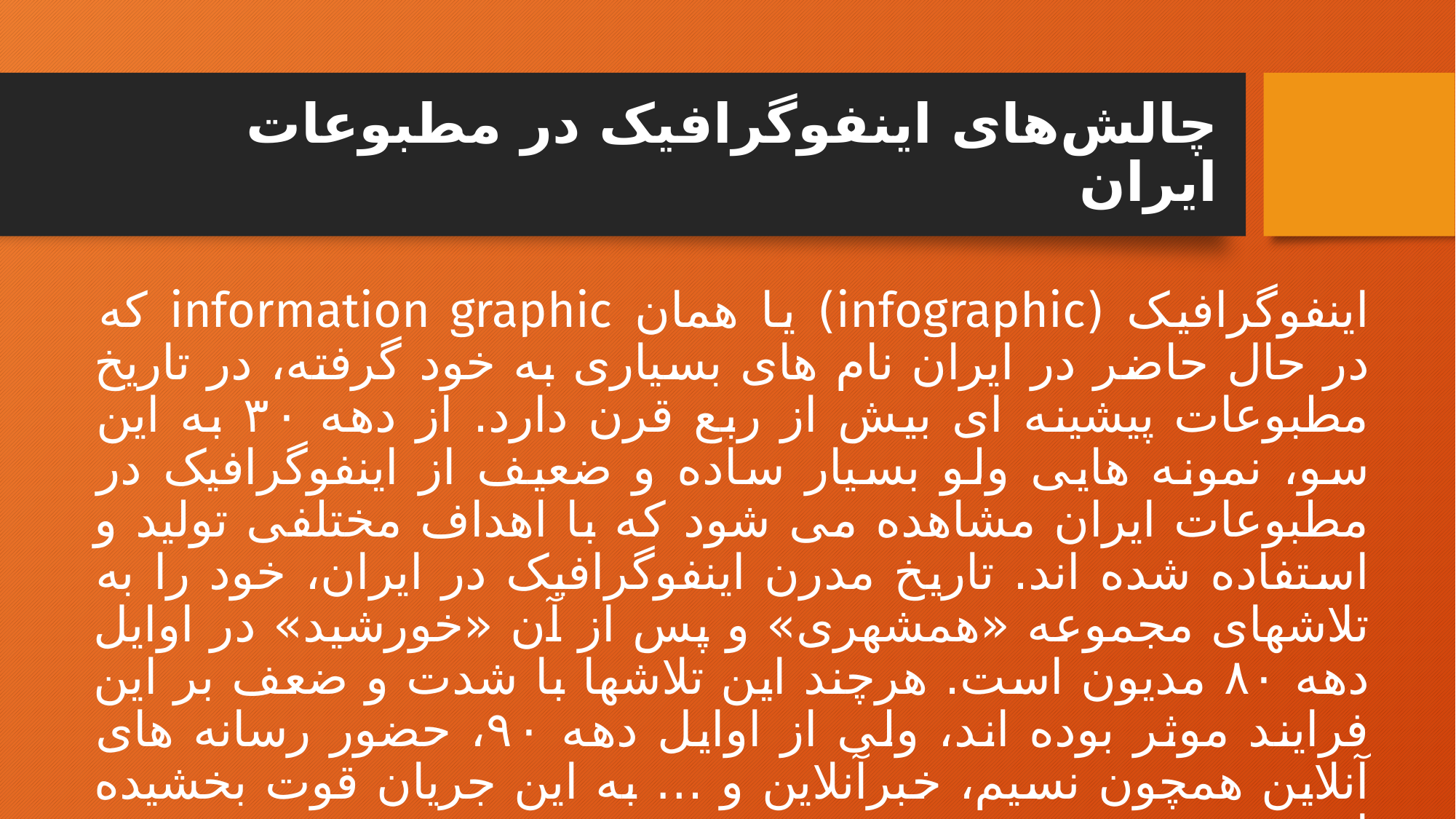

# چالش‌های اینفوگرافیک در مطبوعات ایران
اینفوگرافیک (infographic) یا همان information graphic که در حال حاضر در ایران نام های بسیاری به خود گرفته، در تاریخ مطبوعات پیشینه ای بیش از ربع قرن دارد. از دهه ۳۰ به این سو، نمونه هایی ولو بسیار ساده و ضعیف از اینفوگرافیک در مطبوعات ایران مشاهده می شود که با اهداف مختلفی تولید و استفاده شده اند. تاریخ مدرن اینفوگرافیک در ایران، خود را به تلاشهای مجموعه «همشهری» و پس از آن «خورشید» در اوایل دهه ۸۰ مدیون است. هرچند این تلاشها با شدت و ضعف بر این فرایند موثر بوده اند، ولی از اوایل دهه ۹۰، حضور رسانه های آنلاین همچون نسیم، خبرآنلاین و … به این جریان قوت بخشیده است.